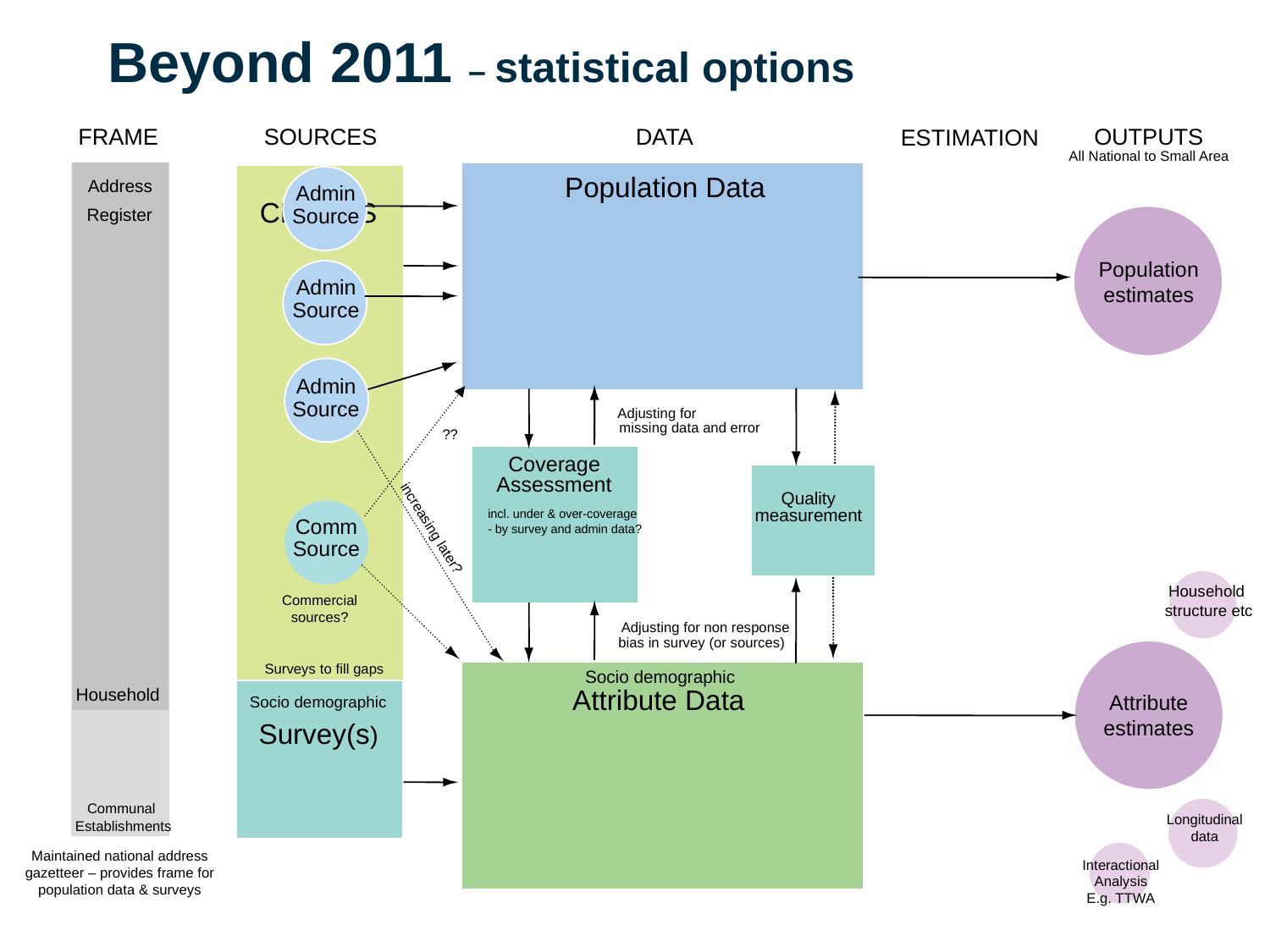

Beyond 2011 – statistical options
FRAME
SOURCES
DATA
OUTPUTS
ESTIMATION
All National to Small Area

Population Data
Address
Admin Source
CENSUS

Register

Population estimates

Admin Source

Admin Source

Adjusting for
missing data and error
??

Coverage
Assessment

Quality
measurement

incl. under & over-coverage
- by survey and admin data?
Comm Source
increasing later?

Household
structure etc

Commercial sources?

Adjusting for non response
bias in survey (or sources)

Surveys to fill gaps

Socio demographic

Attribute Data
Household
Attribute estimates
Socio demographic

Survey(s)

Communal
Longitudinal
data
Establishments

Maintained national address gazetteer – provides frame for population data & surveys
Interactional
Analysis
E.g. TTWA